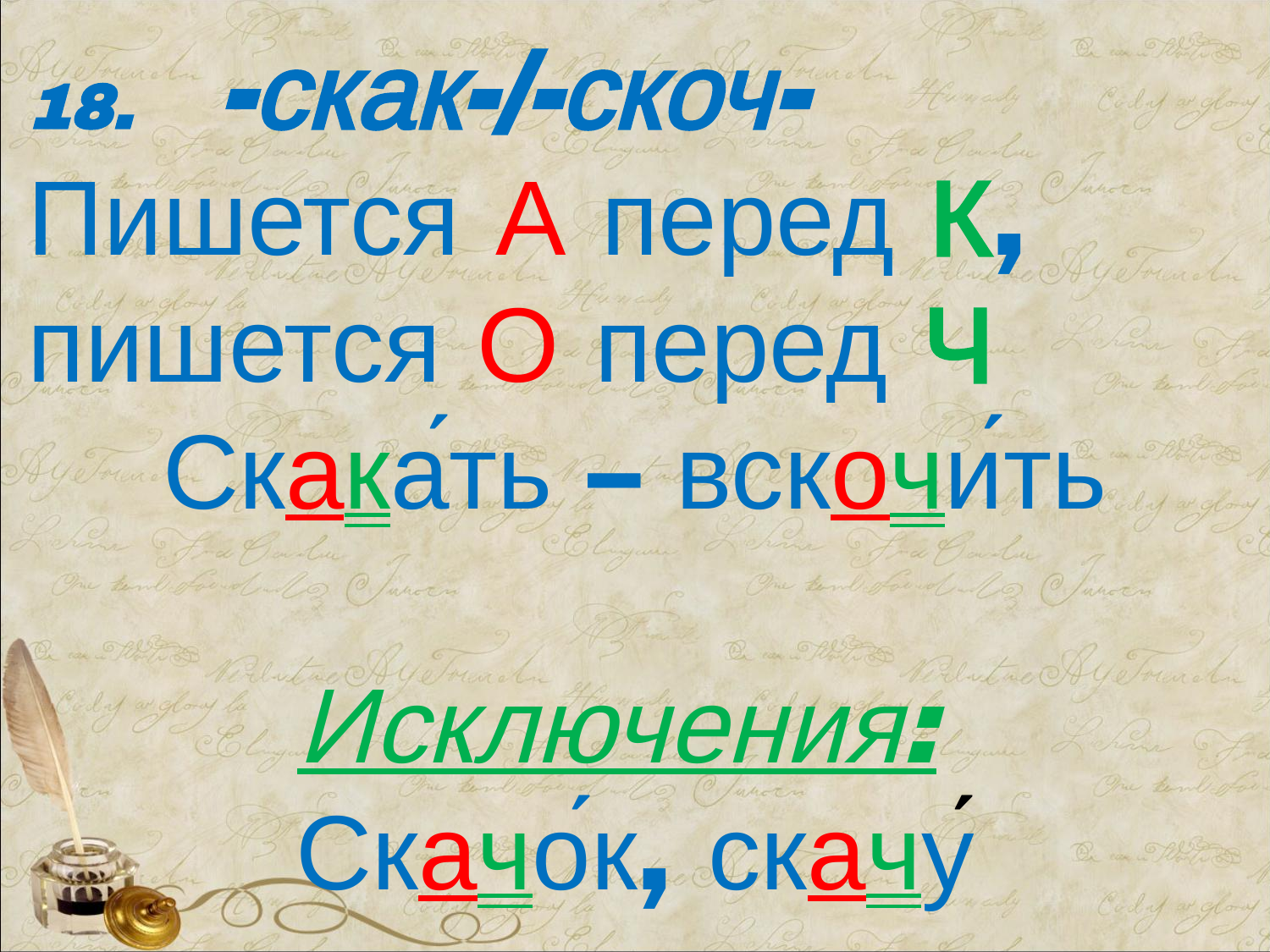

18.    -скак-/-скоч-
Пишется А перед К,
пишется О перед Ч
Скака́ть – вскочи́ть

Исключения:
Скачо́к, скачу́